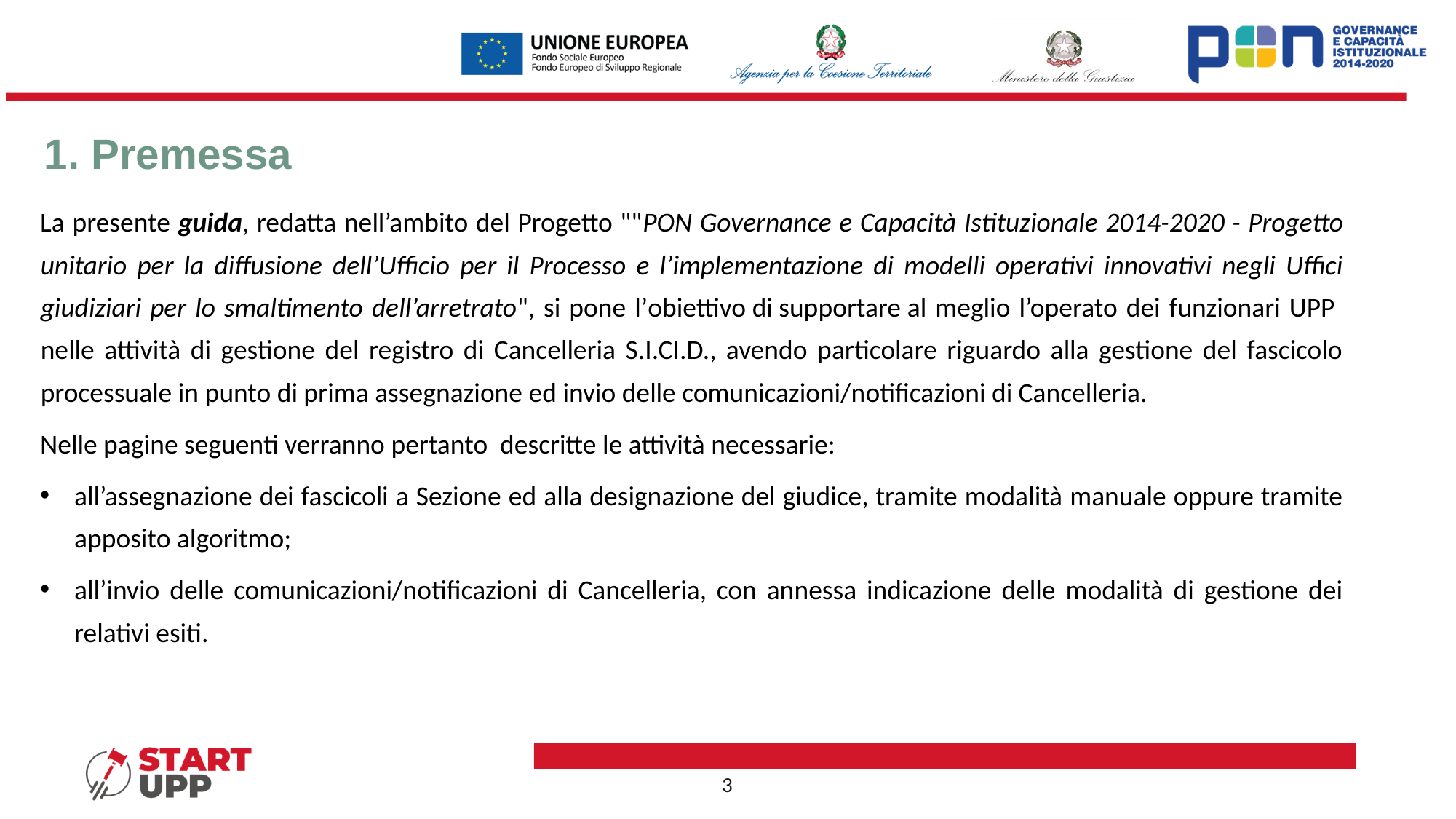

# 1. Premessa
La presente guida, redatta nell’ambito del Progetto ""PON Governance e Capacità Istituzionale 2014-2020 - Progetto unitario per la diffusione dell’Ufficio per il Processo e l’implementazione di modelli operativi innovativi negli Uffici giudiziari per lo smaltimento dell’arretrato", si pone l’obiettivo di supportare al meglio l’operato dei funzionari UPP  nelle attività di gestione del registro di Cancelleria S.I.CI.D., avendo particolare riguardo alla gestione del fascicolo processuale in punto di prima assegnazione ed invio delle comunicazioni/notificazioni di Cancelleria.
Nelle pagine seguenti verranno pertanto  descritte le attività necessarie:
all’assegnazione dei fascicoli a Sezione ed alla designazione del giudice, tramite modalità manuale oppure tramite apposito algoritmo;
all’invio delle comunicazioni/notificazioni di Cancelleria, con annessa indicazione delle modalità di gestione dei relativi esiti.

3